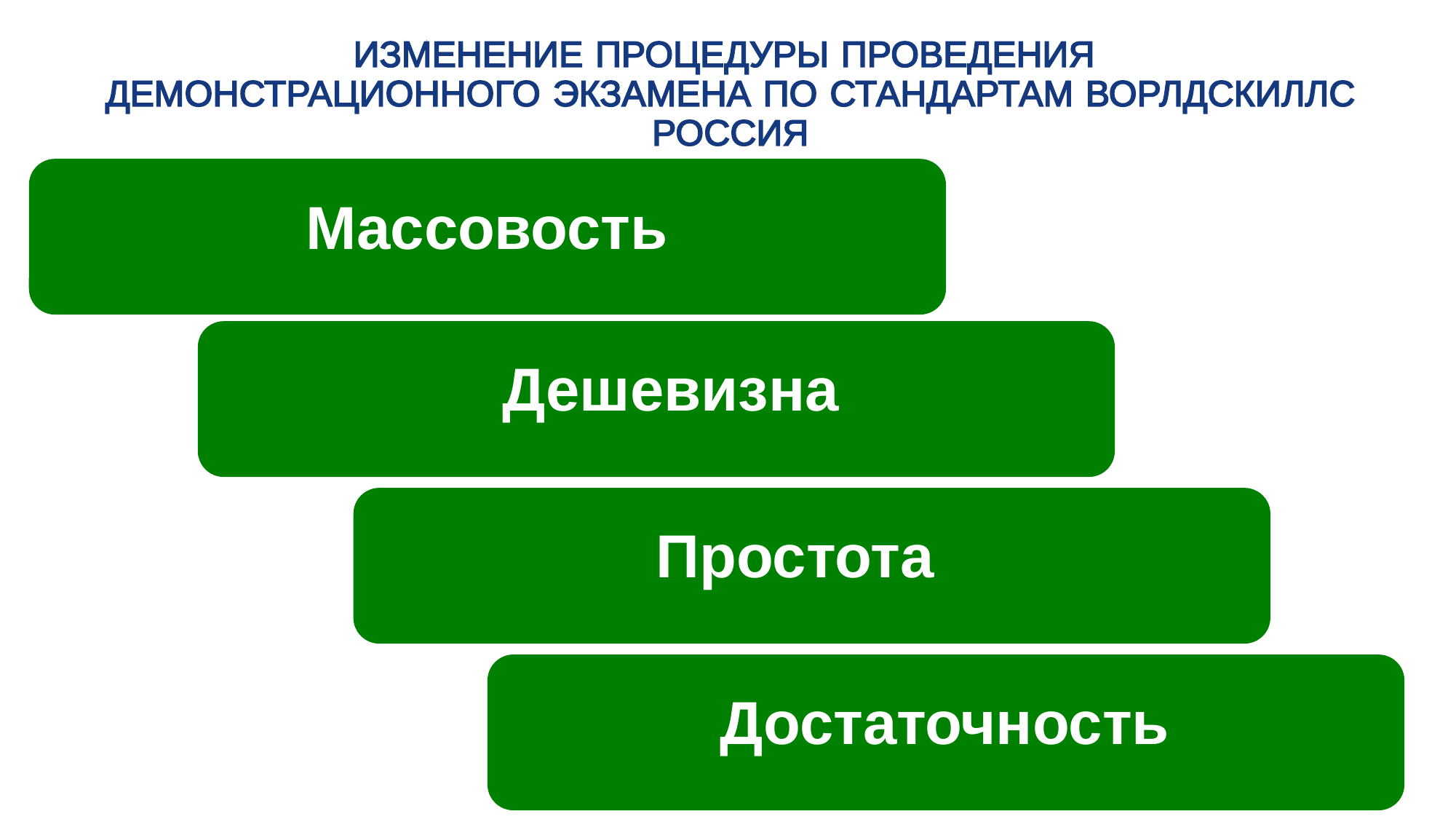

# ИЗМЕНЕНИЕ ПРОЦЕДУРЫ ПРОВЕДЕНИЯ
ДЕМОНСТРАЦИОННОГО ЭКЗАМЕНА ПО СТАНДАРТАМ ВОРЛДСКИЛЛС РОССИЯ

Массовость

Дешевизна

Простота

Достаточность